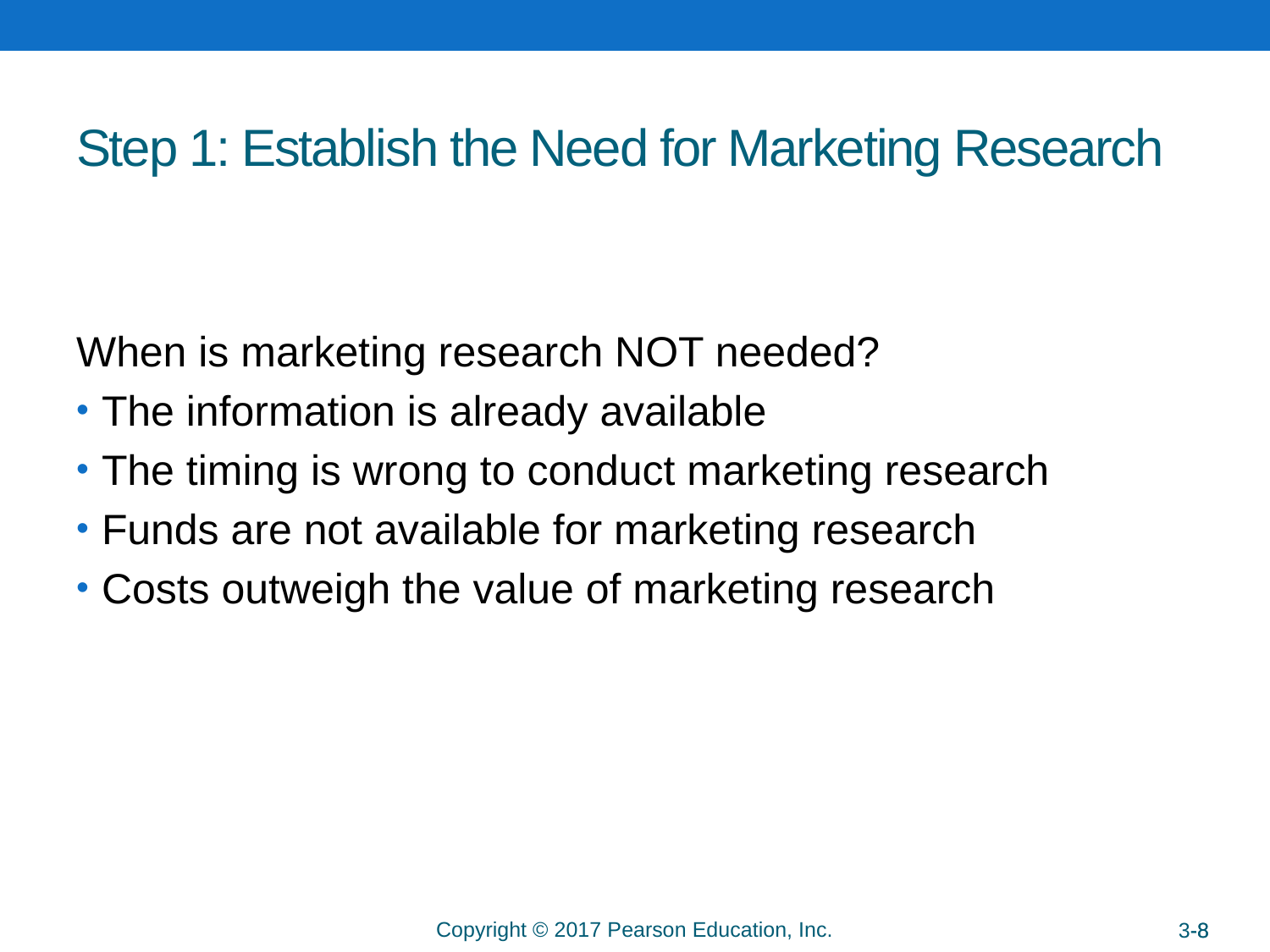

# Step 1: Establish the Need for Marketing Research
When is marketing research NOT needed?
The information is already available
The timing is wrong to conduct marketing research
Funds are not available for marketing research
Costs outweigh the value of marketing research